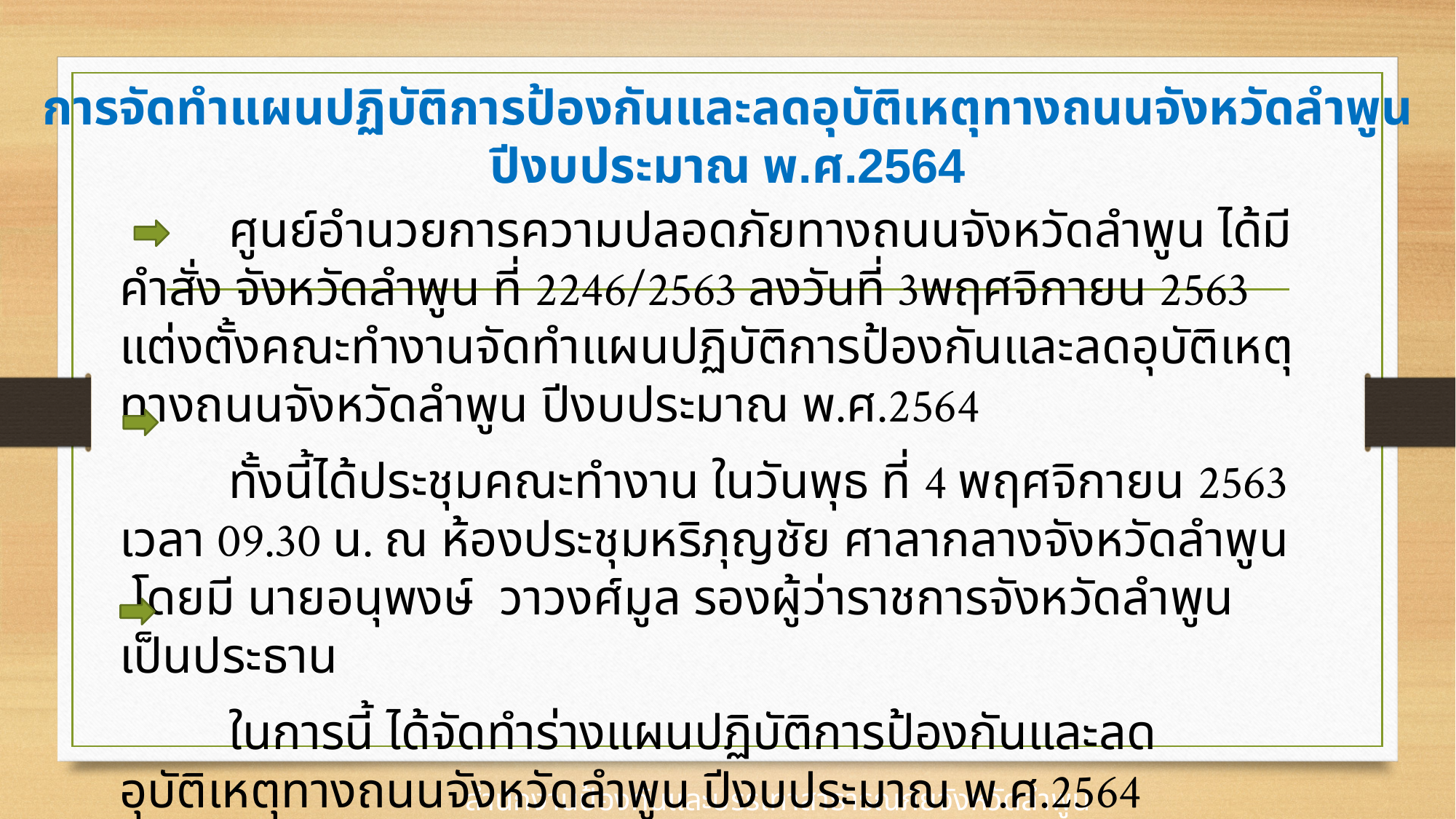

การจัดทำแผนปฏิบัติการป้องกันและลดอุบัติเหตุทางถนนจังหวัดลำพูน ปีงบประมาณ พ.ศ.2564
	ศูนย์อำนวยการความปลอดภัยทางถนนจังหวัดลำพูน ได้มีคำสั่ง จังหวัดลำพูน ที่ 2246/2563 ลงวันที่ 3พฤศจิกายน 2563 แต่งตั้งคณะทำงานจัดทำแผนปฏิบัติการป้องกันและลดอุบัติเหตุทางถนนจังหวัดลำพูน ปีงบประมาณ พ.ศ.2564

	ทั้งนี้ได้ประชุมคณะทำงาน ในวันพุธ ที่ 4 พฤศจิกายน 2563 เวลา 09.30 น. ณ ห้องประชุมหริภุญชัย ศาลากลางจังหวัดลำพูน  โดยมี นายอนุพงษ์  วาวงศ์มูล รองผู้ว่าราชการจังหวัดลำพูน เป็นประธาน

	ในการนี้ ได้จัดทำร่างแผนปฏิบัติการป้องกันและลดอุบัติเหตุทางถนนจังหวัดลำพูน ปีงบประมาณ พ.ศ.2564

สำนักงานป้องกันและบรรเทาสาธารณภัยจังหวัดลำพูน